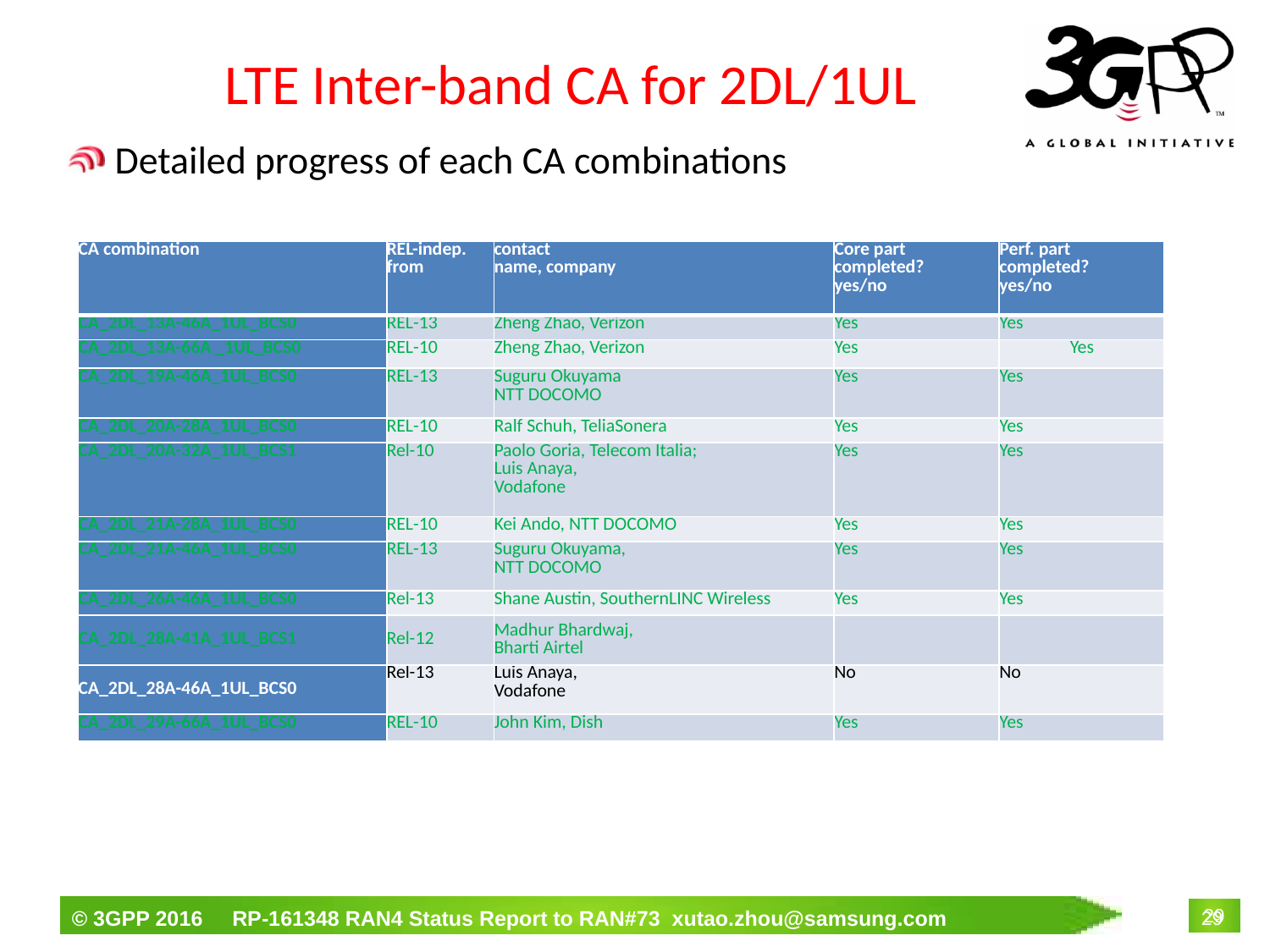

LTE Inter-band CA for 2DL/1UL
Detailed progress of each CA combinations

| CA combination | REL-indep. from | contact name, company | Core part completed? yes/no | Perf. part completed? yes/no |
| --- | --- | --- | --- | --- |
| CA\_2DL\_13A-46A\_1UL\_BCS0 | REL-13 | Zheng Zhao, Verizon | Yes | Yes |
| CA\_2DL\_13A-66A \_1UL\_BCS0 | REL-10 | Zheng Zhao, Verizon | Yes | Yes |
| CA\_2DL\_19A-46A\_1UL\_BCS0 | REL-13 | Suguru Okuyama NTT DOCOMO | Yes | Yes |
| CA\_2DL\_20A-28A\_1UL\_BCS0 | REL-10 | Ralf Schuh, TeliaSonera | Yes | Yes |
| CA\_2DL\_20A-32A\_1UL\_BCS1 | Rel-10 | Paolo Goria, Telecom Italia; Luis Anaya, Vodafone | Yes | Yes |
| CA\_2DL\_21A-28A\_1UL\_BCS0 | REL-10 | Kei Ando, NTT DOCOMO | Yes | Yes |
| CA\_2DL\_21A-46A\_1UL\_BCS0 | REL-13 | Suguru Okuyama, NTT DOCOMO | Yes | Yes |
| CA\_2DL\_26A-46A\_1UL\_BCS0 | Rel-13 | Shane Austin, SouthernLINC Wireless | Yes | Yes |
| CA\_2DL\_28A-41A\_1UL\_BCS1 | Rel-12 | Madhur Bhardwaj, Bharti Airtel |  |  |
| CA\_2DL\_28A-46A\_1UL\_BCS0 | Rel-13 | Luis Anaya, Vodafone | No | No |
| CA\_2DL\_29A-66A\_1UL\_BCS0 | REL-10 | John Kim, Dish | Yes | Yes |
29